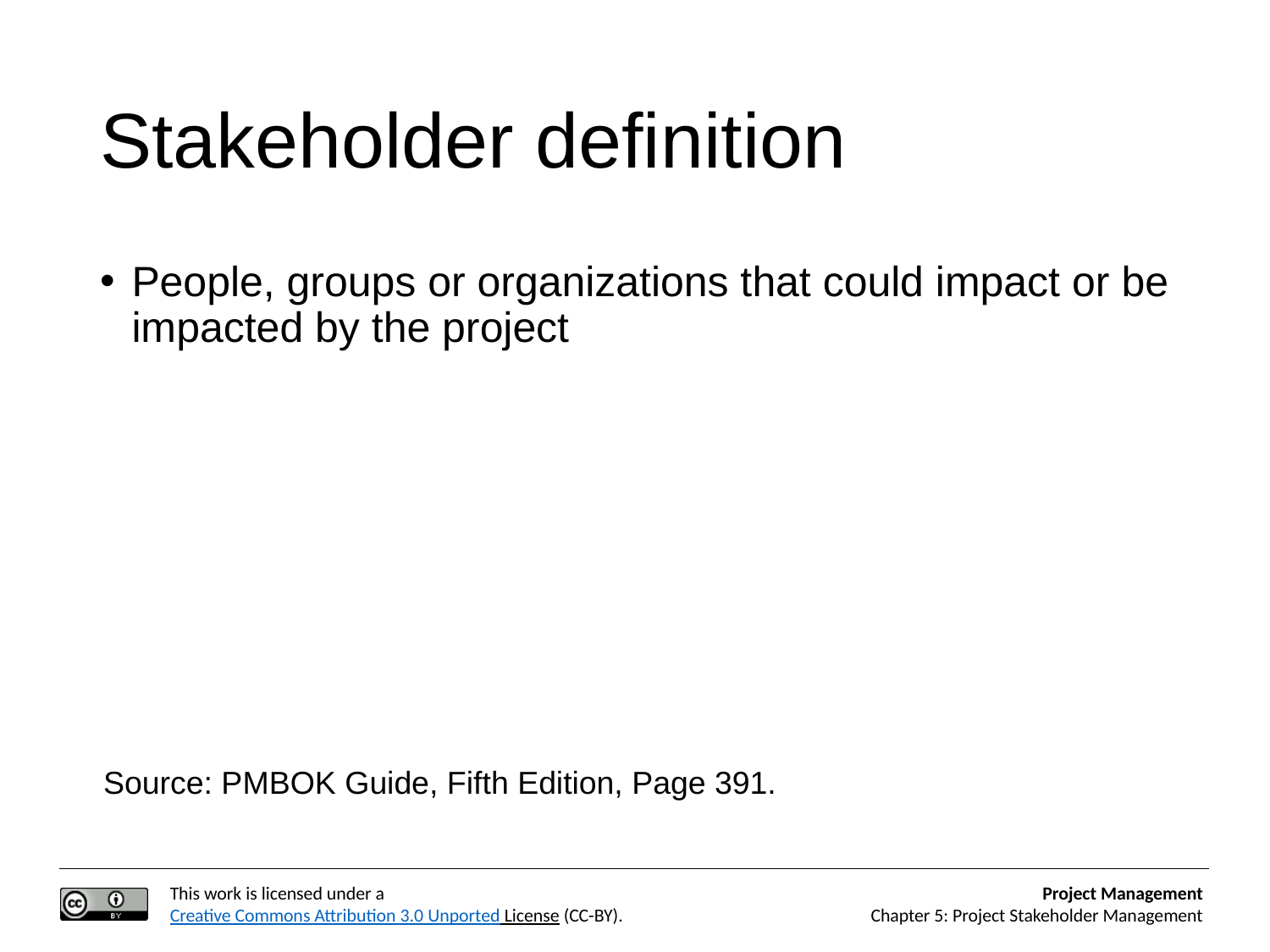

# Stakeholder definition
People, groups or organizations that could impact or be impacted by the project
Source: PMBOK Guide, Fifth Edition, Page 391.